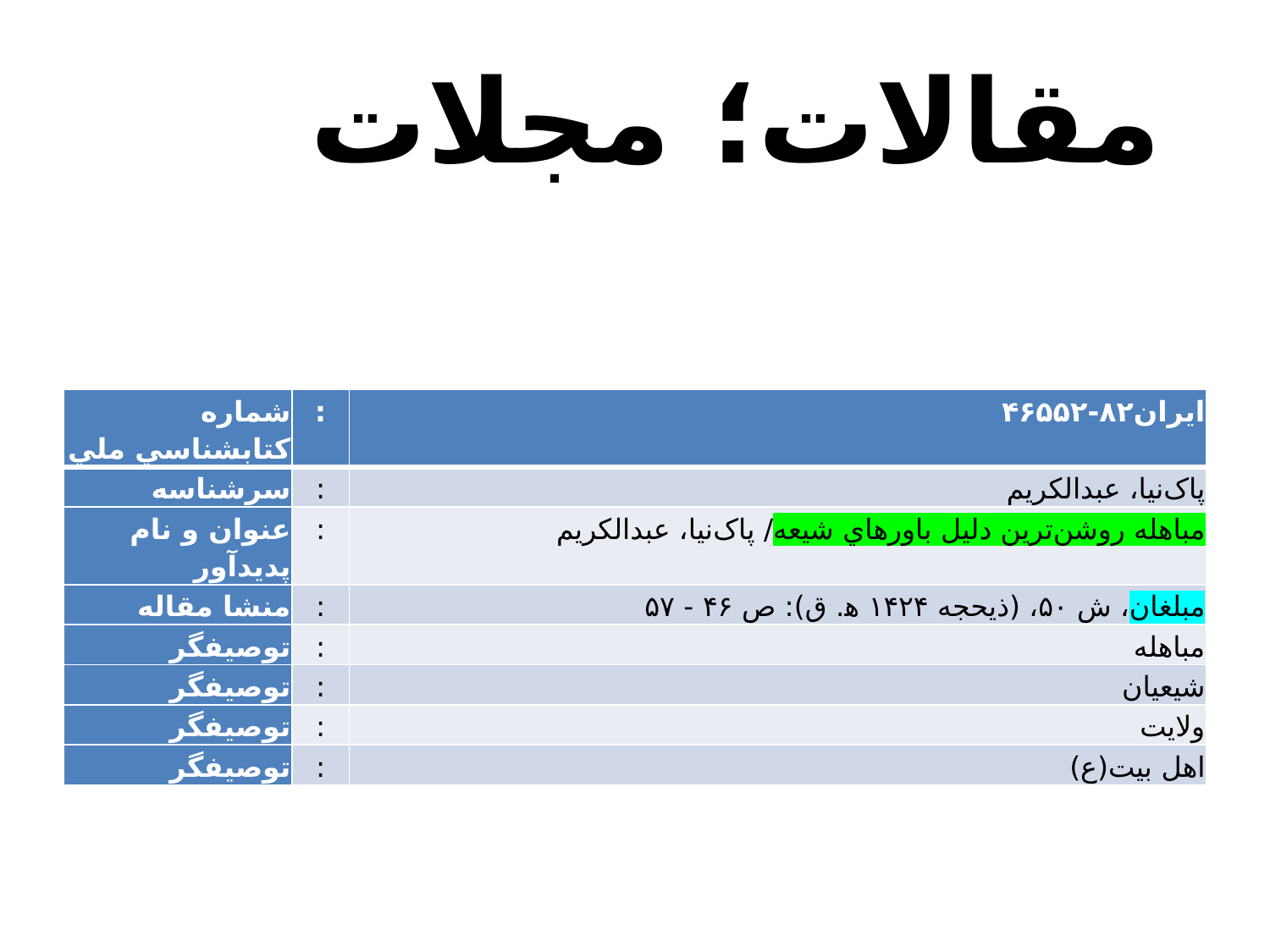

مقالات؛ مجلات

| ‏شماره کتابشناسي ملي | : | ايران۸۲-۴۶۵۵۲ |
| --- | --- | --- |
| ‏سرشناسه | : | پ‍اک‌ن‍ي‍ا، ع‍ب‍دال‍ک‍ري‍م‌ |
| ‏عنوان و نام پديدآور | : | م‍ب‍اه‍ل‍ه‌ روش‍ن‌ت‍ري‍ن‌ دل‍ي‍ل‌ ب‍اوره‍اي‌ ش‍ي‍ع‍ه‌/ پ‍اک‌ن‍ي‍ا، ع‍ب‍دال‍ک‍ري‍م‌ |
| ‏منشا مقاله | : | م‍ب‍ل‍غ‍ان‌، ش‌ ۵۰، (ذي‍ح‍ج‍ه‌ ۱۴۲۴ ه‍. ق‌): ص‌ ۴۶ - ۵۷ |
| ‏توصيفگر | : | م‍ب‍اه‍ل‍ه‌ |
| ‏توصيفگر | : | ش‍ي‍ع‍ي‍ان‌ |
| ‏توصيفگر | : | ولاي‍ت‌ |
| ‏توصيفگر | : | اه‍ل‌ ب‍ي‍ت‌(ع‌) |